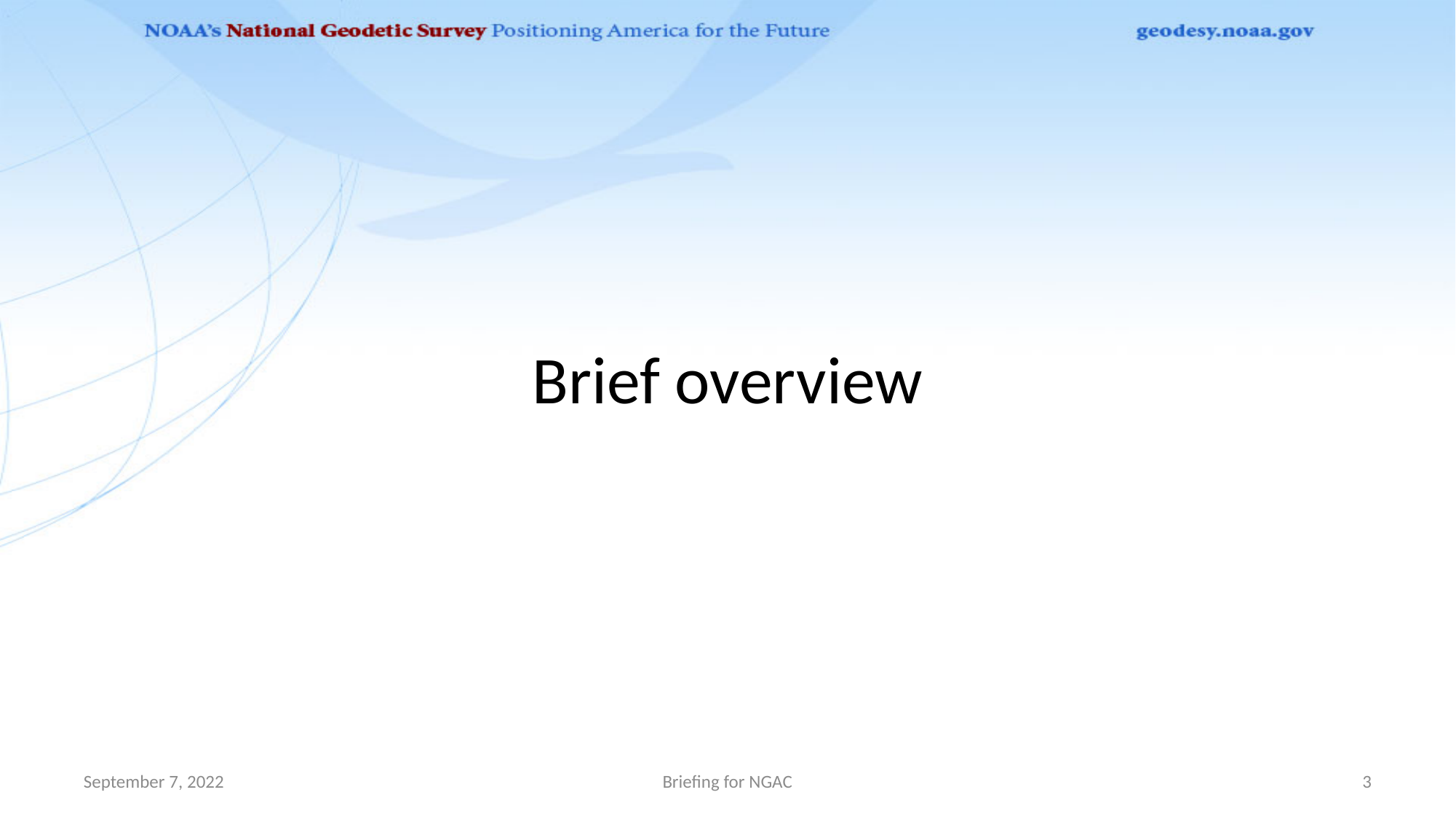

# Brief overview
September 7, 2022
Briefing for NGAC
3